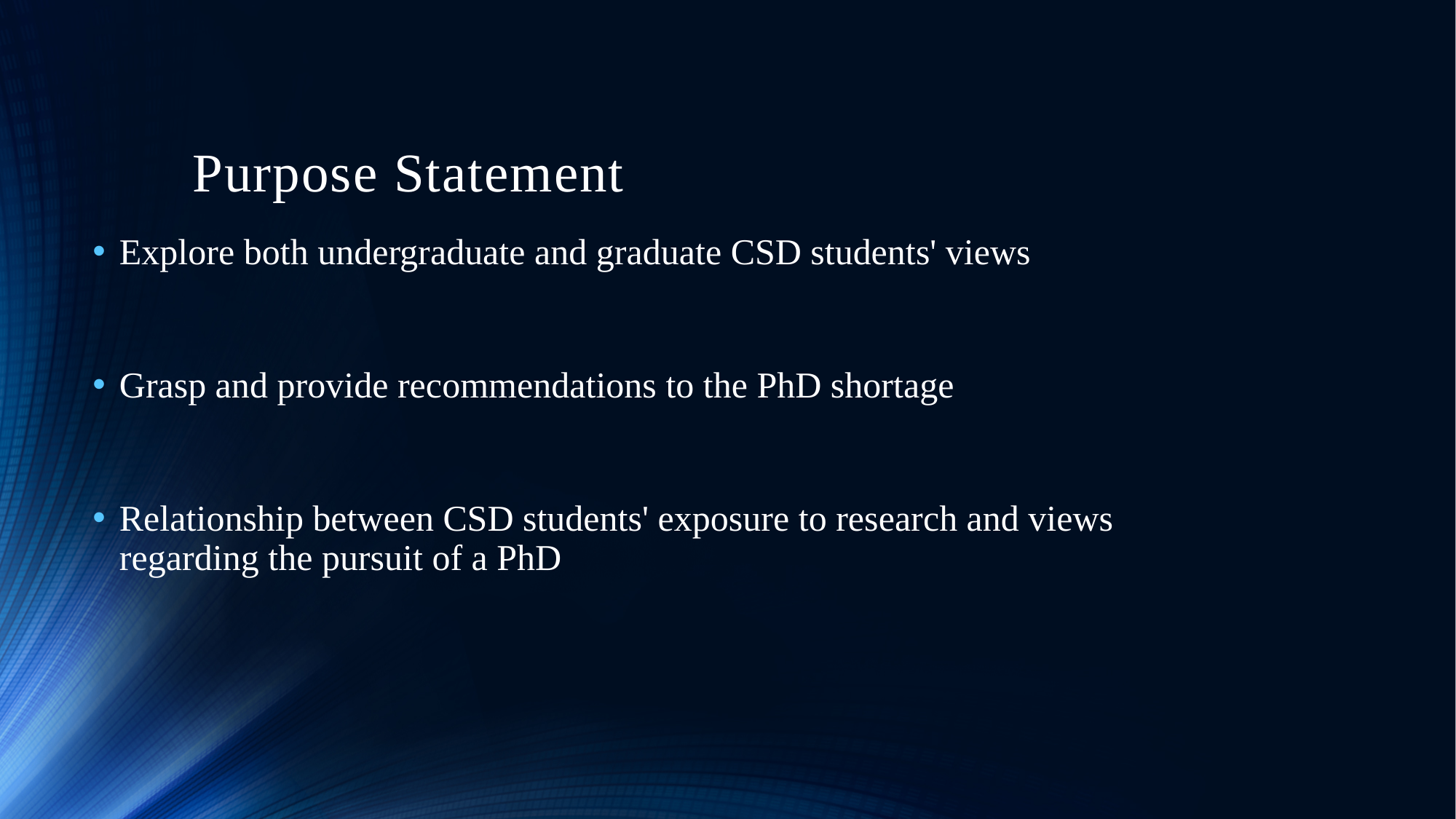

# Purpose Statement
Explore both undergraduate and graduate CSD students' views

Grasp and provide recommendations to the PhD shortage

Relationship between CSD students' exposure to research and views regarding the pursuit of a PhD